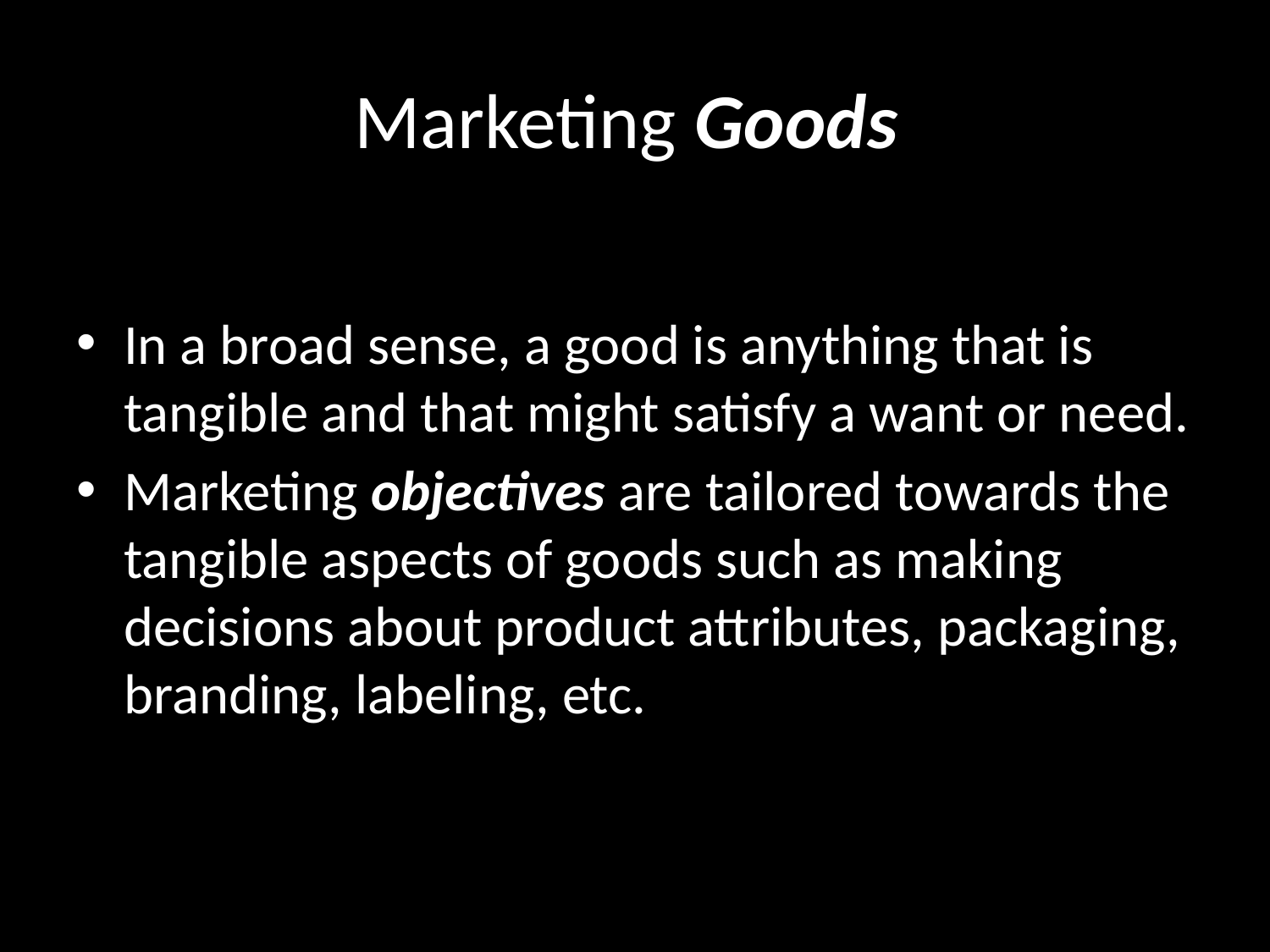

# Marketing Goods

In a broad sense, a good is anything that is tangible and that might satisfy a want or need.
Marketing objectives are tailored towards the tangible aspects of goods such as making decisions about product attributes, packaging, branding, labeling, etc.